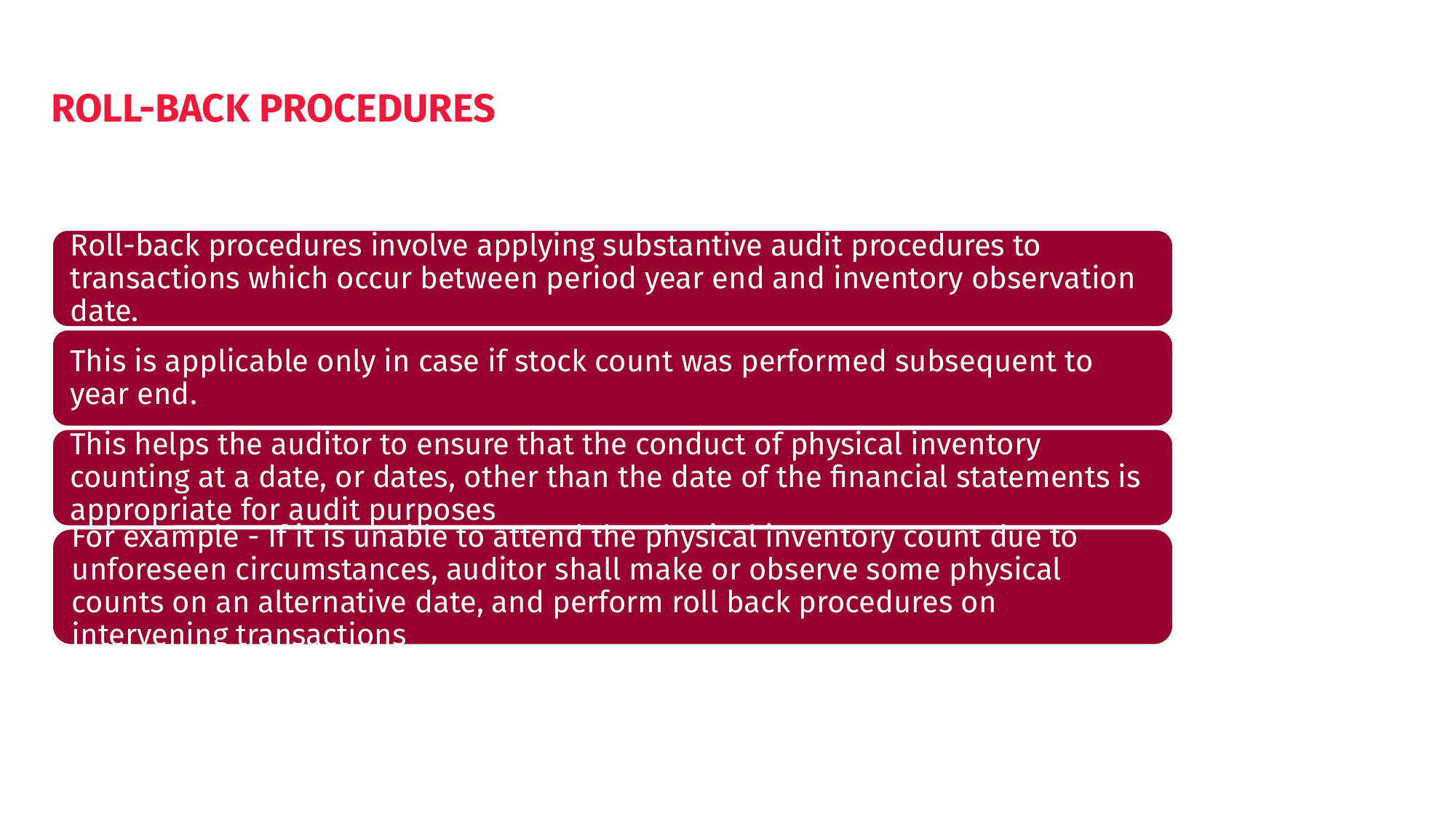

# ROLL-BACK procedures
Roll-back procedures involve applying substantive audit procedures to transactions which occur between period year end and inventory observation date.
This is applicable only in case if stock count was performed subsequent to year end.
This helps the auditor to ensure that the conduct of physical inventory counting at a date, or dates, other than the date of the financial statements is appropriate for audit purposes
For example - If it is unable to attend the physical inventory count due to unforeseen circumstances, auditor shall make or observe some physical counts on an alternative date, and perform roll back procedures on intervening transactions